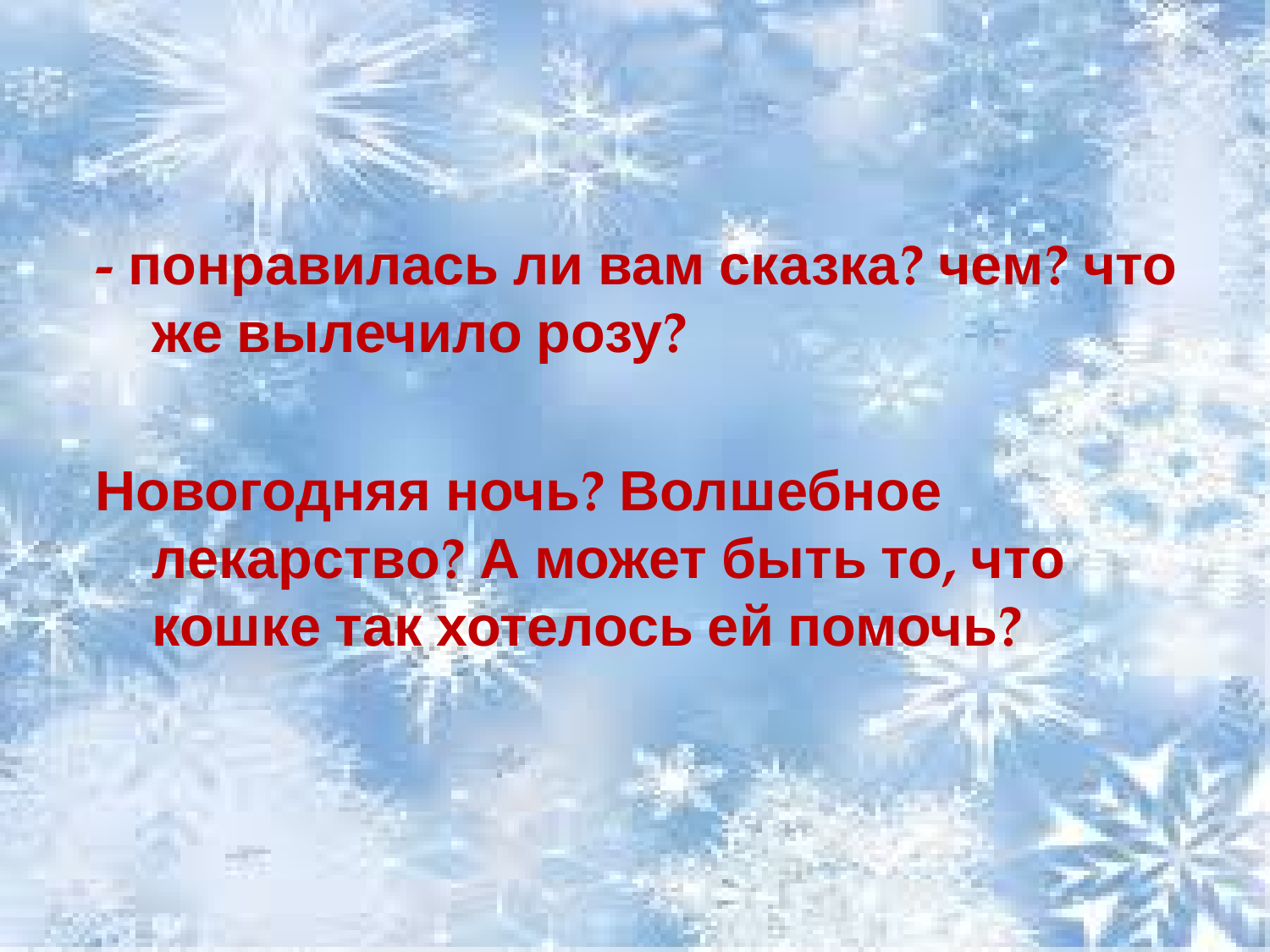

#
- понравилась ли вам сказка? чем? что же вылечило розу?

Новогодняя ночь? Волшебное лекарство? А может быть то, что кошке так хотелось ей помочь?